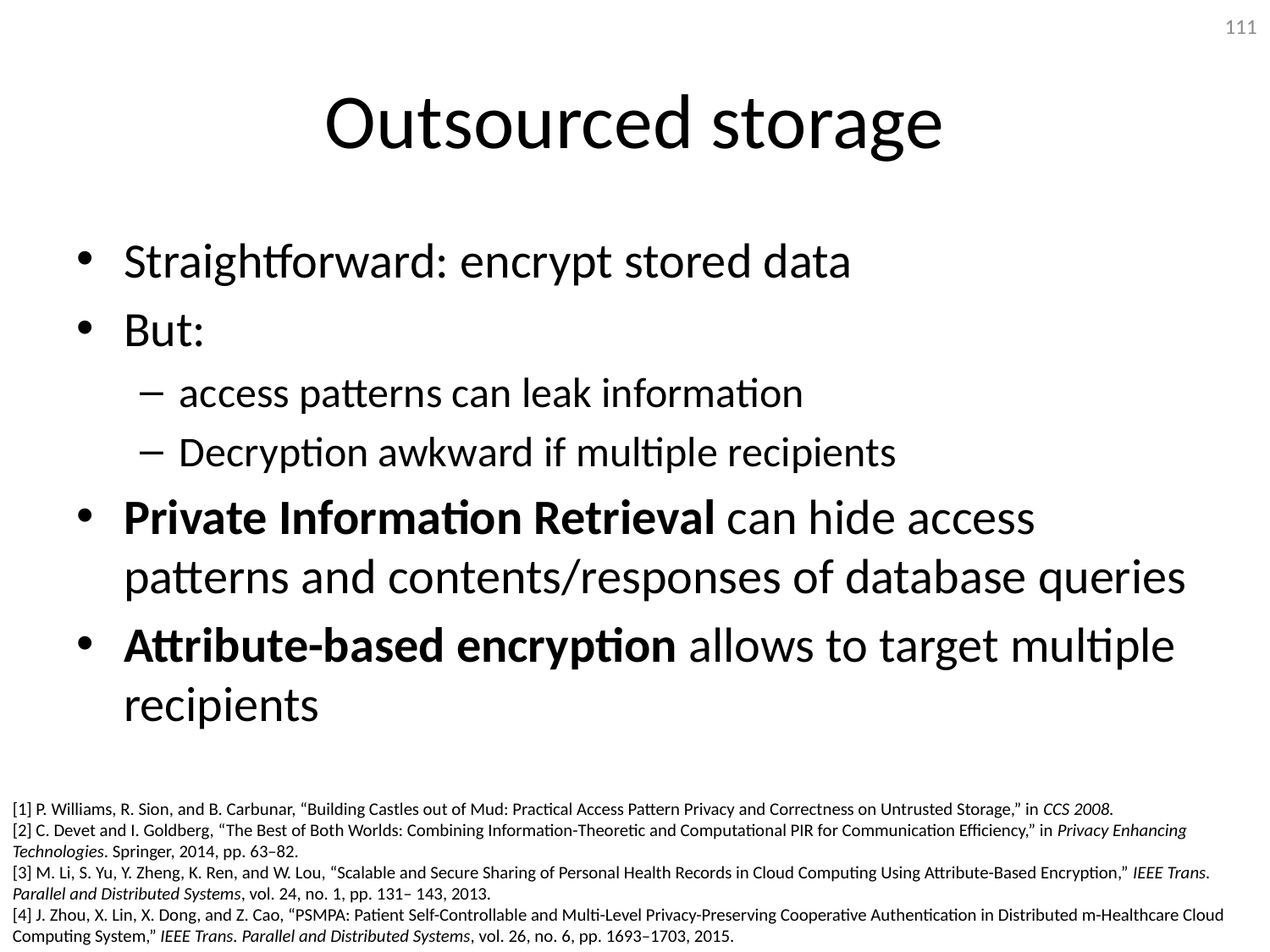

111
# Outsourced storage
Straightforward: encrypt stored data
But:
access patterns can leak information
Decryption awkward if multiple recipients
Private Information Retrieval can hide access patterns and contents/responses of database queries
Attribute-based encryption allows to target multiple recipients
[1] P. Williams, R. Sion, and B. Carbunar, “Building Castles out of Mud: Practical Access Pattern Privacy and Correctness on Untrusted Storage,” in CCS 2008.
[2] C. Devet and I. Goldberg, “The Best of Both Worlds: Combining Information-Theoretic and Computational PIR for Communication Efficiency,” in Privacy Enhancing Technologies. Springer, 2014, pp. 63–82.
[3] M. Li, S. Yu, Y. Zheng, K. Ren, and W. Lou, “Scalable and Secure Sharing of Personal Health Records in Cloud Computing Using Attribute-Based Encryption,” IEEE Trans. Parallel and Distributed Systems, vol. 24, no. 1, pp. 131– 143, 2013.
[4] J. Zhou, X. Lin, X. Dong, and Z. Cao, “PSMPA: Patient Self-Controllable and Multi-Level Privacy-Preserving Cooperative Authentication in Distributed m-Healthcare Cloud Computing System,” IEEE Trans. Parallel and Distributed Systems, vol. 26, no. 6, pp. 1693–1703, 2015.